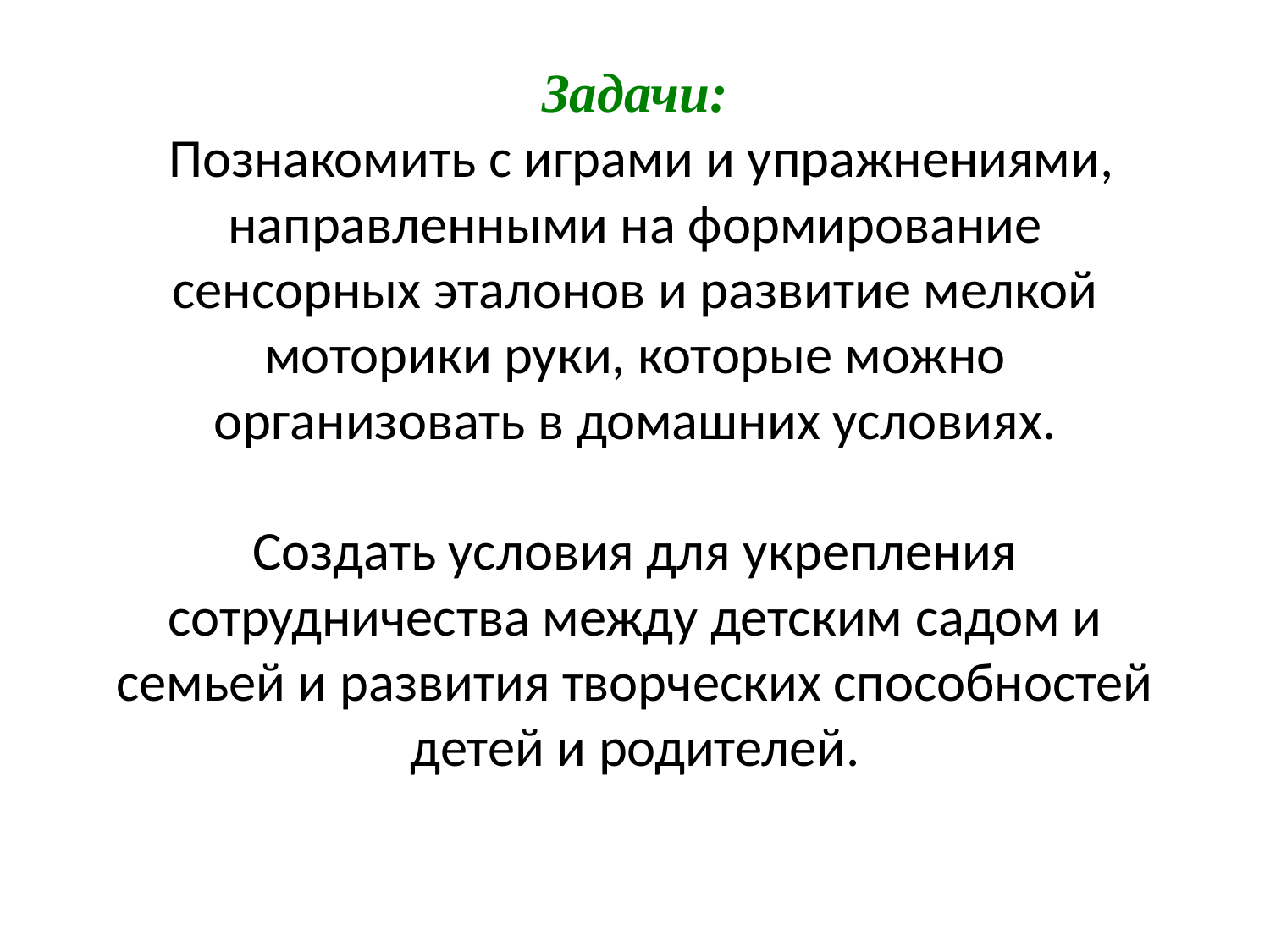

# Задачи: Познакомить с играми и упражнениями, направленными на формирование сенсорных эталонов и развитие мелкой моторики руки, которые можно организовать в домашних условиях. Создать условия для укрепления сотрудничества между детским садом и семьей и развития творческих способностей детей и родителей.